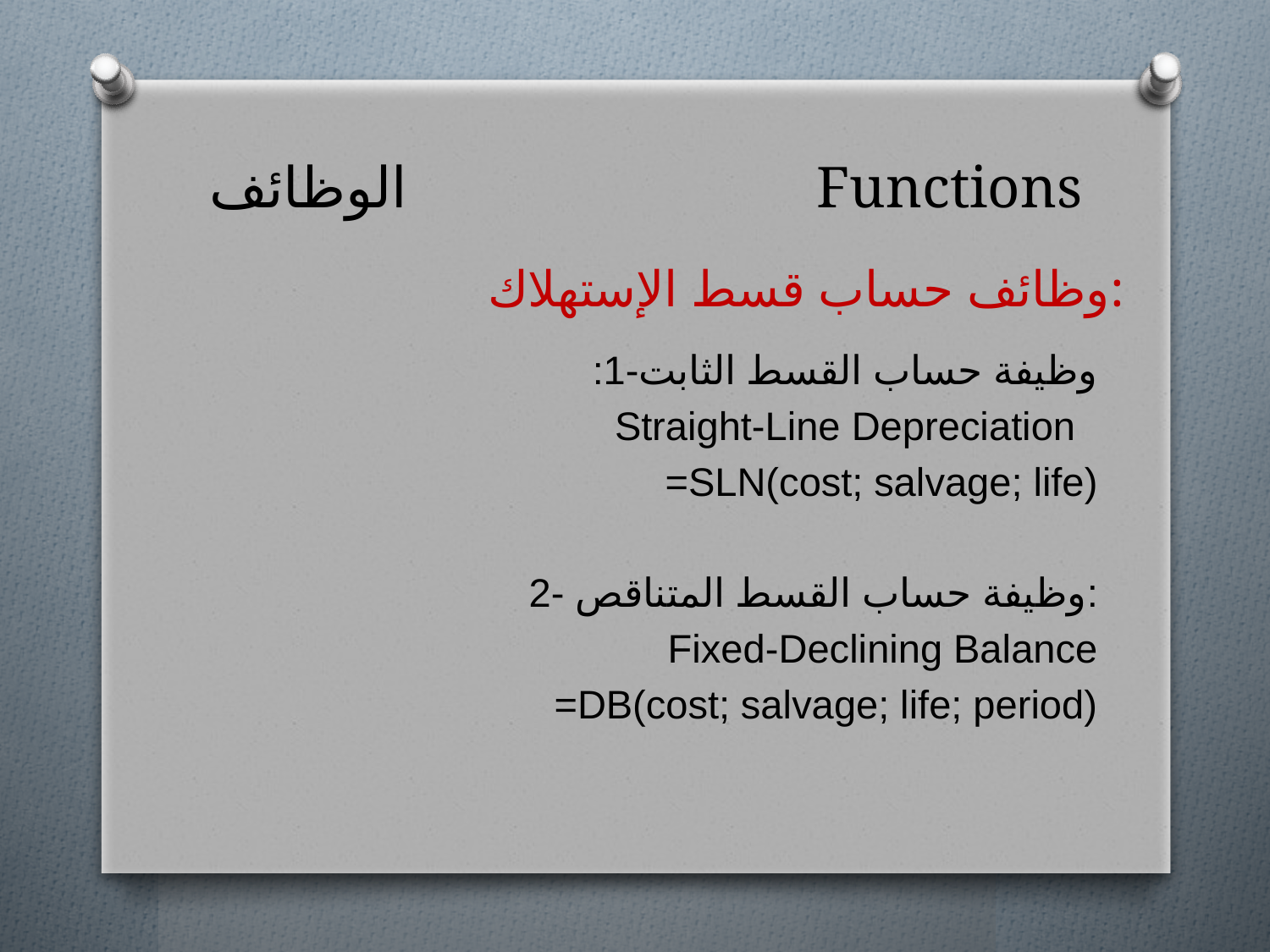

# الوظائف                            Functions
وظائف حساب قسط الإستهلاك:
:1-وظيفة حساب القسط الثابت
Straight-Line Depreciation
=SLN(cost; salvage; life)

 2- وظيفة حساب القسط المتناقص:
 Fixed-Declining Balance
=DB(cost; salvage; life; period)